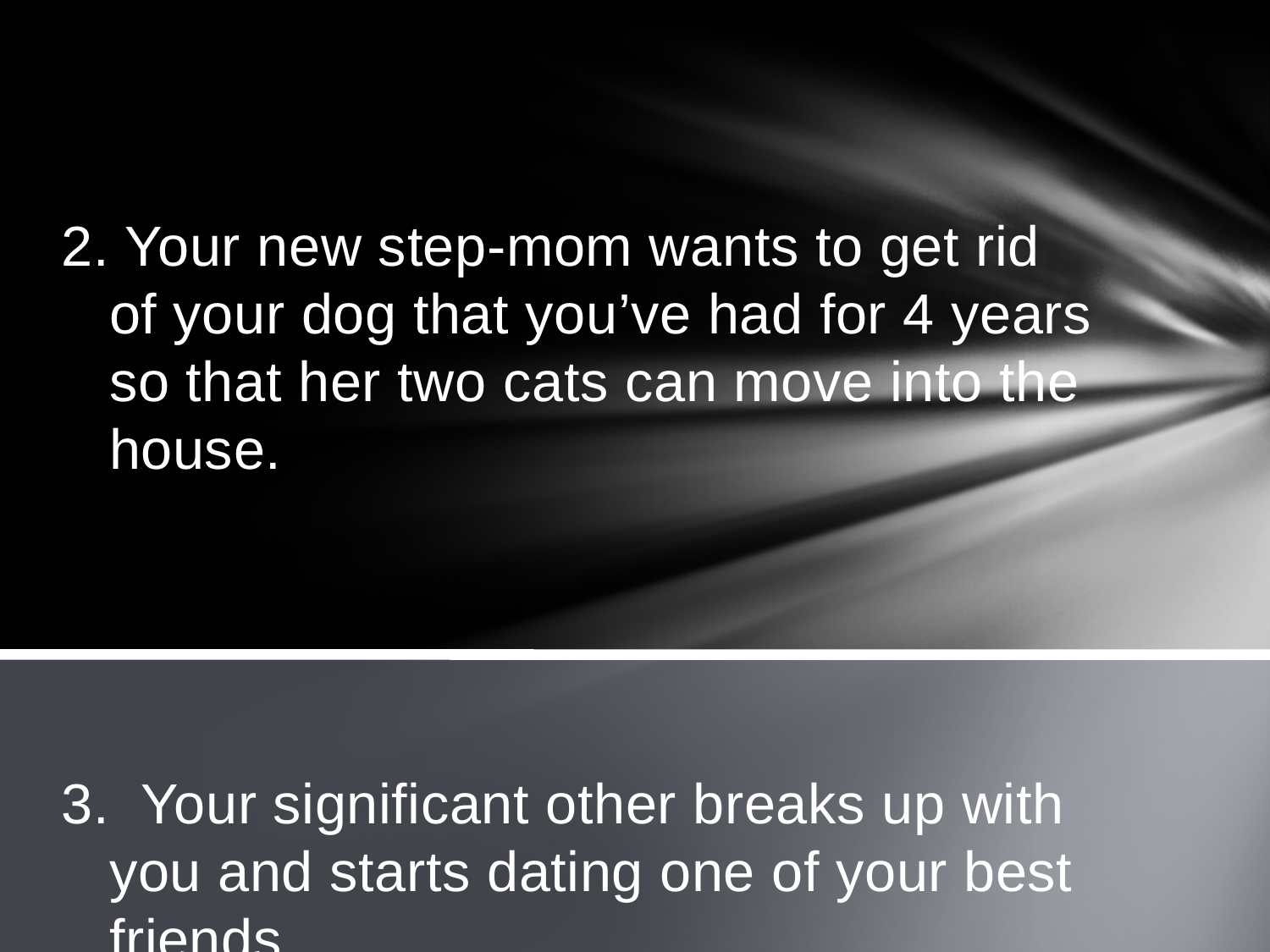

2. Your new step-mom wants to get rid of your dog that you’ve had for 4 years so that her two cats can move into the house.

3.  Your significant other breaks up with you and starts dating one of your best friends.